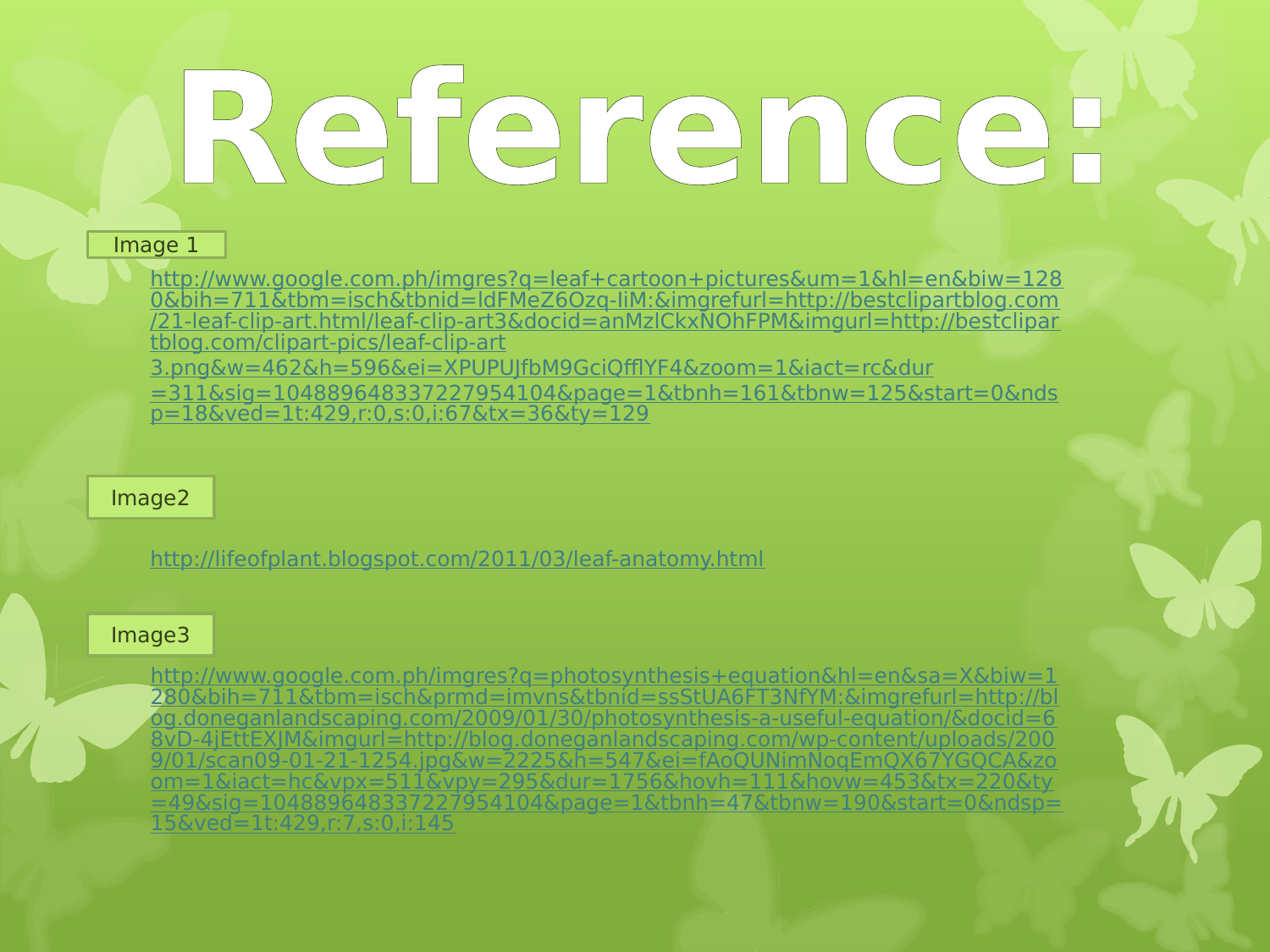

Reference:
Image 1
http://www.google.com.ph/imgres?q=leaf+cartoon+pictures&um=1&hl=en&biw=1280&bih=711&tbm=isch&tbnid=ldFMeZ6Ozq-IiM:&imgrefurl=http://bestclipartblog.com/21-leaf-clip-art.html/leaf-clip-art3&docid=anMzlCkxNOhFPM&imgurl=http://bestclipartblog.com/clipart-pics/leaf-clip-art
3.png&w=462&h=596&ei=XPUPUJfbM9GciQfflYF4&zoom=1&iact=rc&dur=311&sig=104889648337227954104&page=1&tbnh=161&tbnw=125&start=0&ndsp=18&ved=1t:429,r:0,s:0,i:67&tx=36&ty=129

Image2
http://lifeofplant.blogspot.com/2011/03/leaf-anatomy.html

Image3
http://www.google.com.ph/imgres?q=photosynthesis+equation&hl=en&sa=X&biw=1280&bih=711&tbm=isch&prmd=imvns&tbnid=ssStUA6FT3NfYM:&imgrefurl=http://blog.doneganlandscaping.com/2009/01/30/photosynthesis-a-useful-equation/&docid=68vD-4jEttEXJM&imgurl=http://blog.doneganlandscaping.com/wp-content/uploads/2009/01/scan09-01-21-1254.jpg&w=2225&h=547&ei=fAoQUNimNoqEmQX67YGQCA&zoom=1&iact=hc&vpx=511&vpy=295&dur=1756&hovh=111&hovw=453&tx=220&ty=49&sig=104889648337227954104&page=1&tbnh=47&tbnw=190&start=0&ndsp=15&ved=1t:429,r:7,s:0,i:145